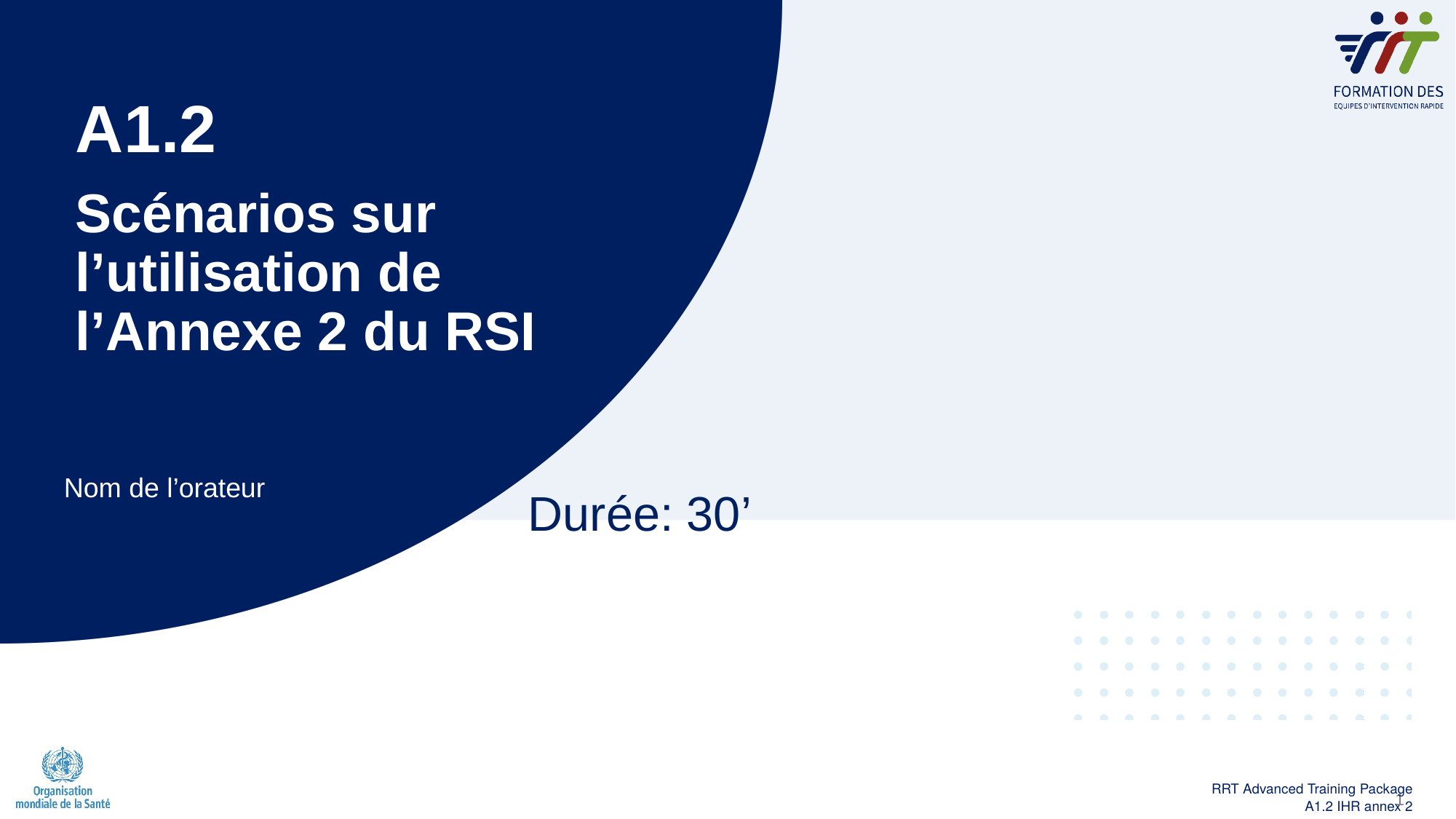

A1.2
# Scénarios sur l’utilisation de l’Annexe 2 du RSI
Nom de l’orateur
Durée: 30’